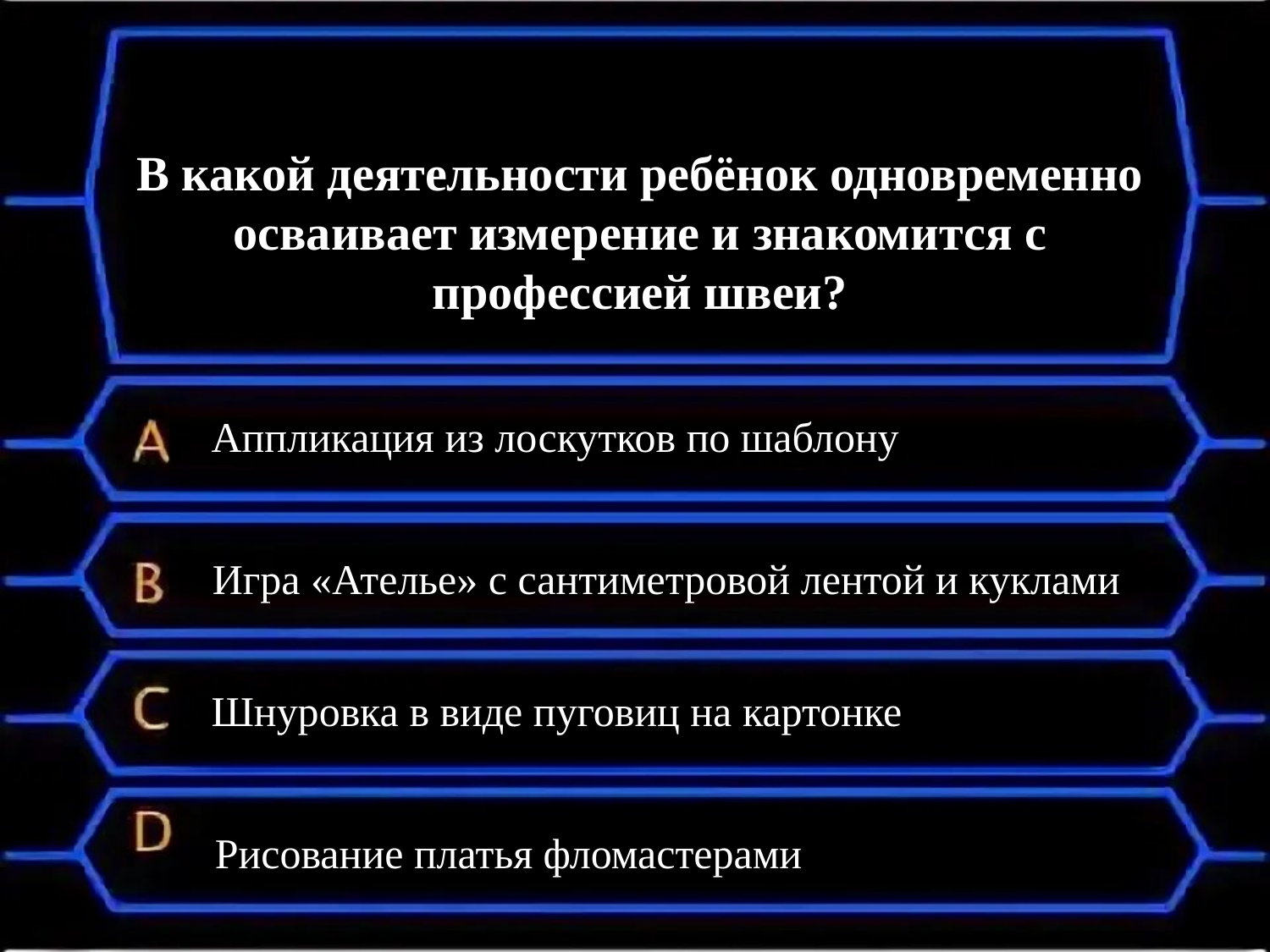

В какой деятельности ребёнок одновременно осваивает измерение и знакомится с профессией швеи?

Аппликация из лоскутков по шаблону
Игра «Ателье» с сантиметровой лентой и куклами

Шнуровка в виде пуговиц на картонке
Рисование платья фломастерами